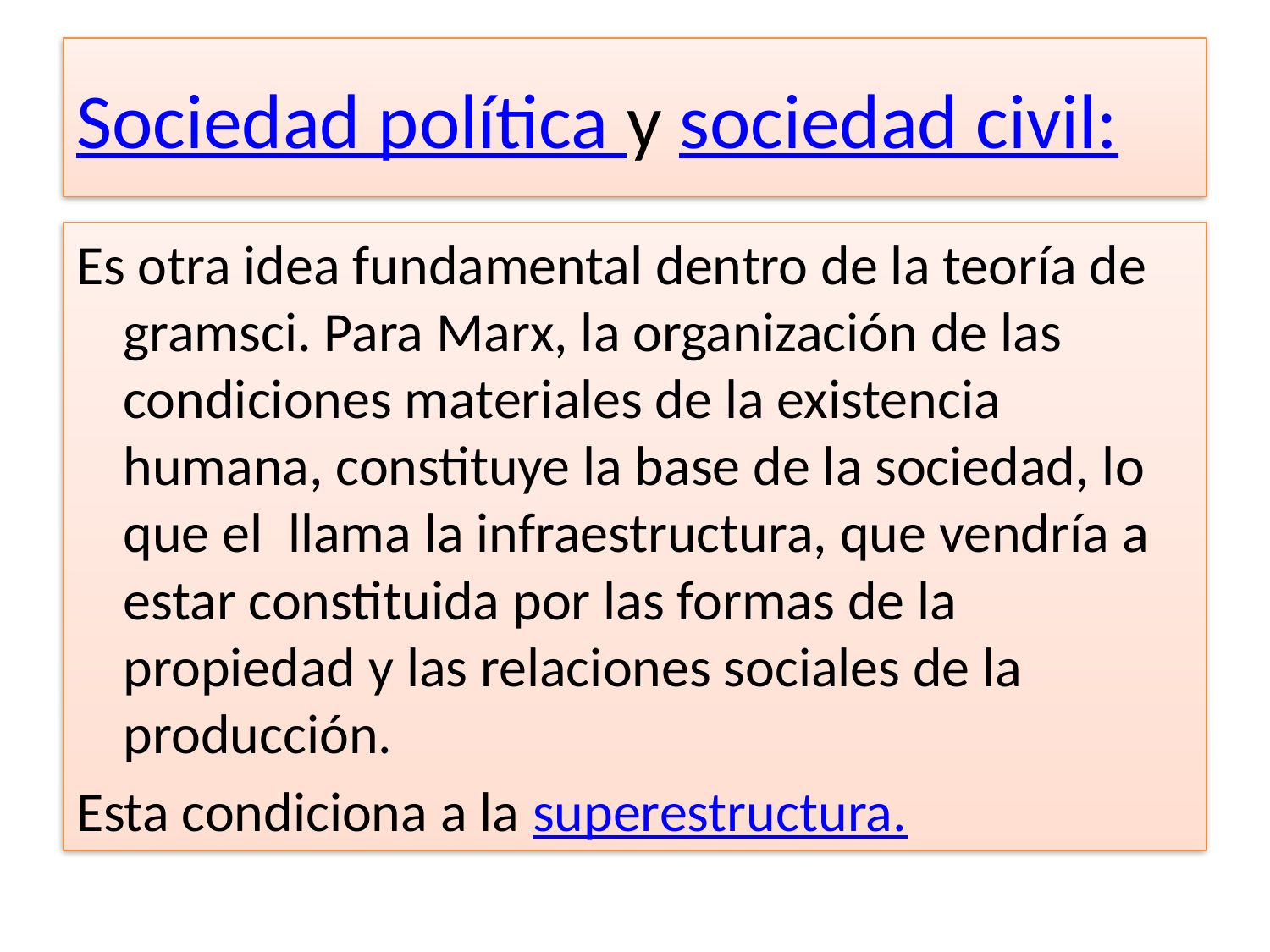

# Sociedad política y sociedad civil:
Es otra idea fundamental dentro de la teoría de gramsci. Para Marx, la organización de las condiciones materiales de la existencia humana, constituye la base de la sociedad, lo que el  llama la infraestructura, que vendría a estar constituida por las formas de la propiedad y las relaciones sociales de la producción.
Esta condiciona a la superestructura.